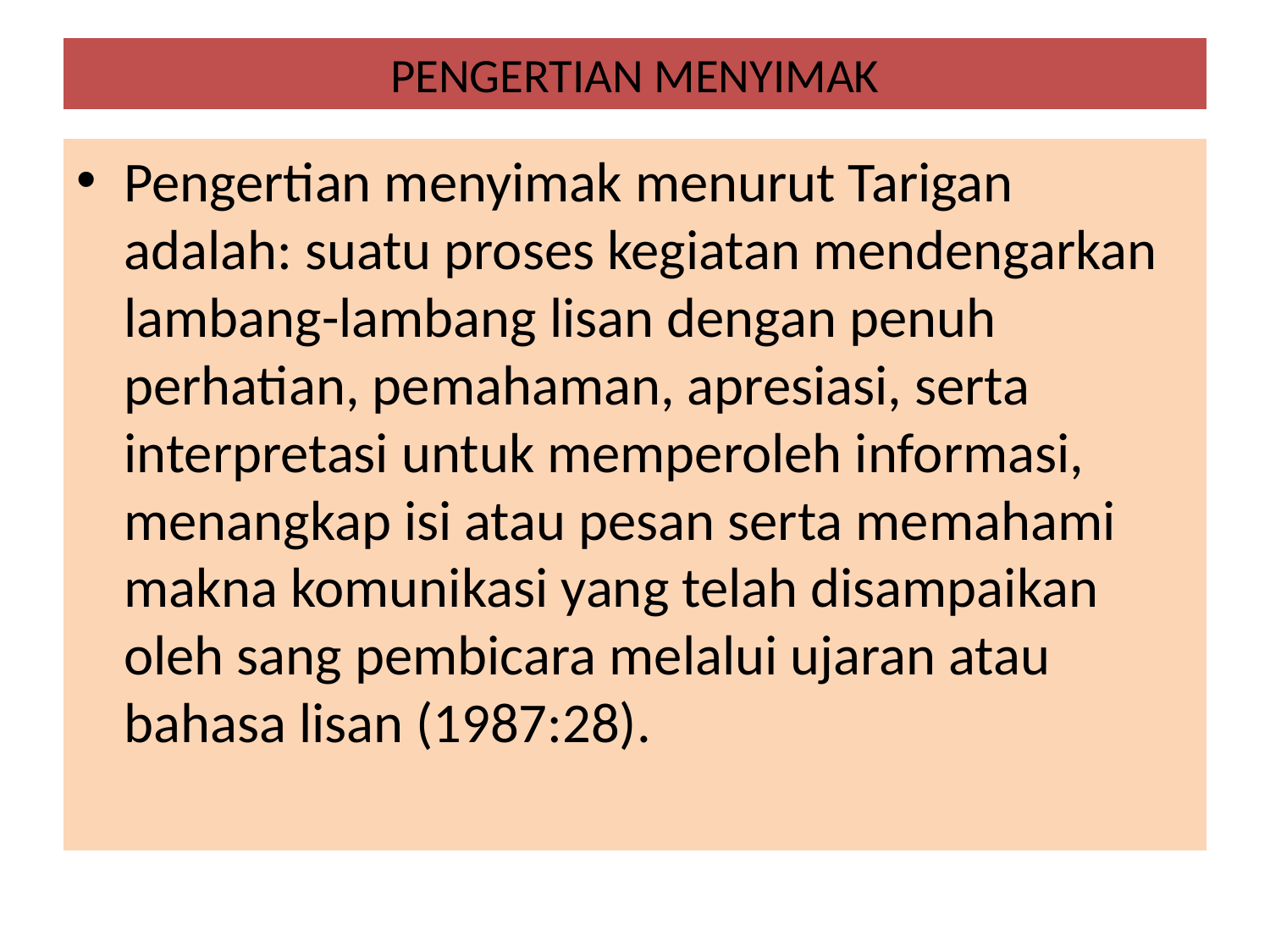

# PENGERTIAN MENYIMAK
Pengertian menyimak menurut Tarigan adalah: suatu proses kegiatan mendengarkan lambang-lambang lisan dengan penuh perhatian, pemahaman, apresiasi, serta interpretasi untuk memperoleh informasi, menangkap isi atau pesan serta memahami makna komunikasi yang telah disampaikan oleh sang pembicara melalui ujaran atau bahasa lisan (1987:28).